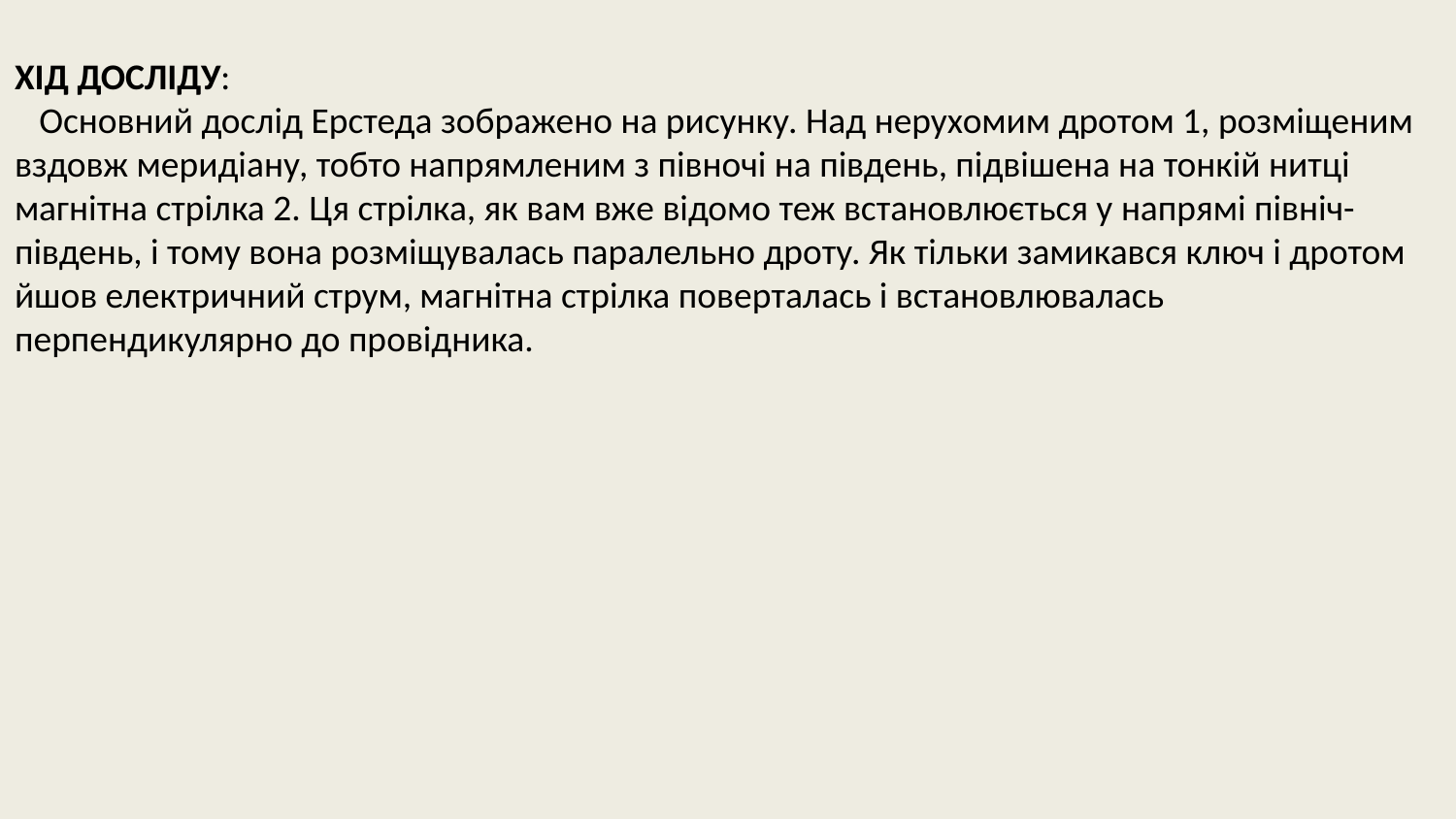

ХІД ДОСЛІДУ:
   Основний дослід Ерстеда зображено на рисунку. Над нерухомим дротом 1, розміщеним вздовж меридіану, тобто напрямленим з півночі на південь, підвішена на тонкій нитці магнітна стрілка 2. Ця стрілка, як вам вже відомо теж встановлюється у напрямі північ-південь, і тому вона розміщувалась паралельно дроту. Як тільки замикався ключ і дротом йшов електричний струм, магнітна стрілка поверталась і встановлювалась перпендикулярно до провідника.